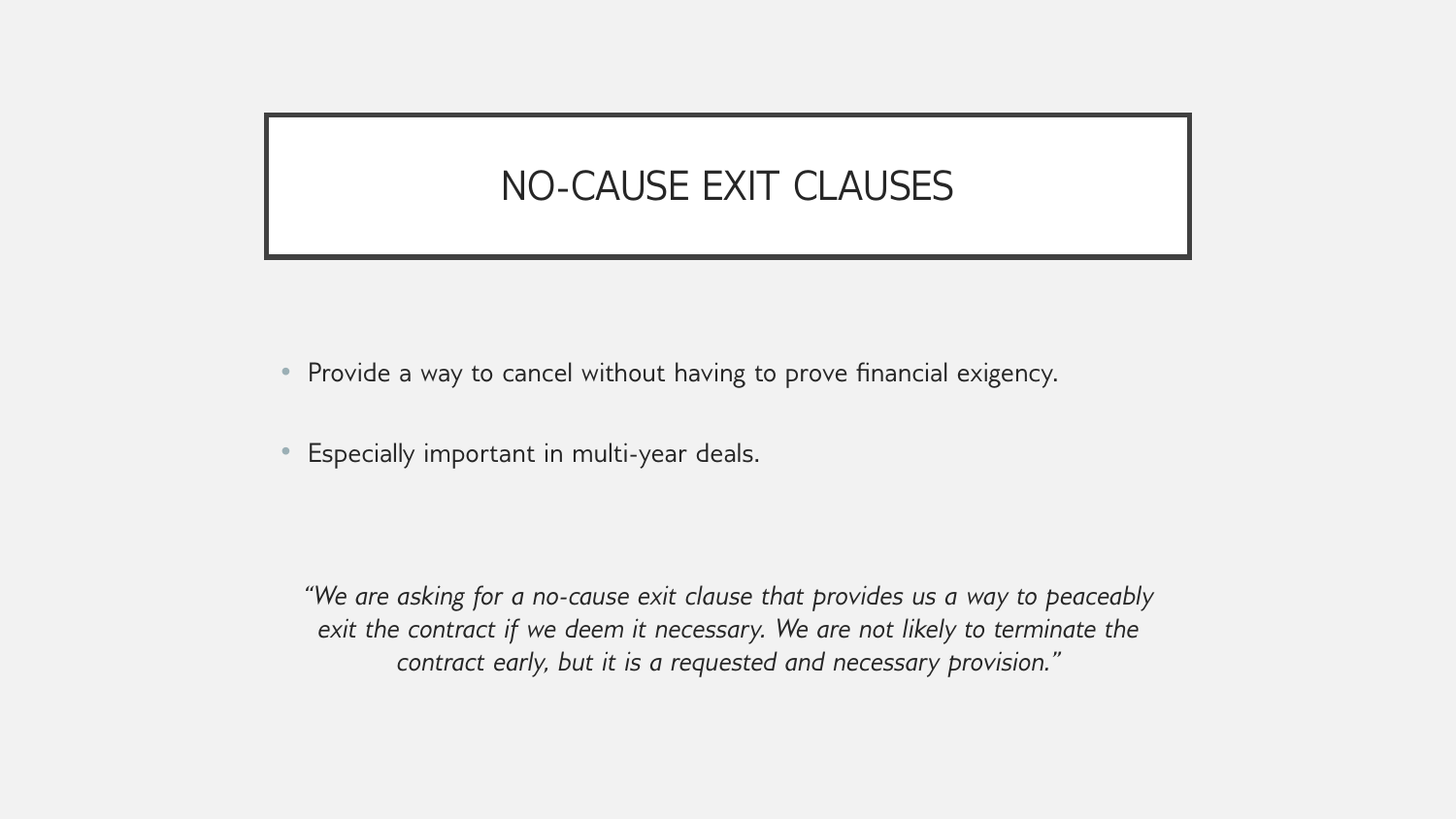

# NO-CAUSE EXIT CLAUSES
Provide a way to cancel without having to prove financial exigency.
Especially important in multi-year deals.

“We are asking for a no-cause exit clause that provides us a way to peaceably exit the contract if we deem it necessary. We are not likely to terminate the contract early, but it is a requested and necessary provision.”